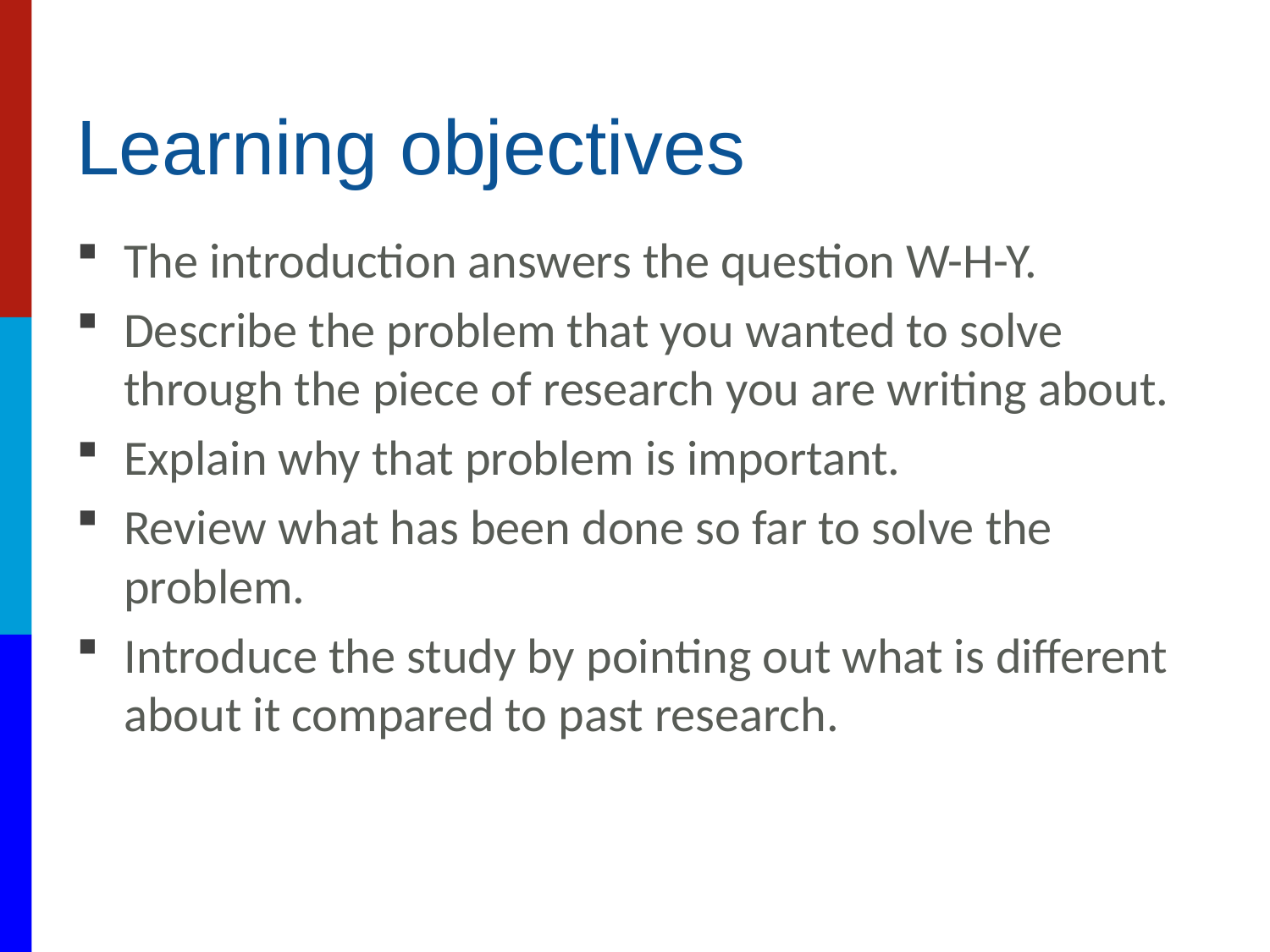

# Learning objectives
The introduction answers the question W-H-Y.
Describe the problem that you wanted to solve through the piece of research you are writing about.
Explain why that problem is important.
Review what has been done so far to solve the problem.
Introduce the study by pointing out what is different about it compared to past research.